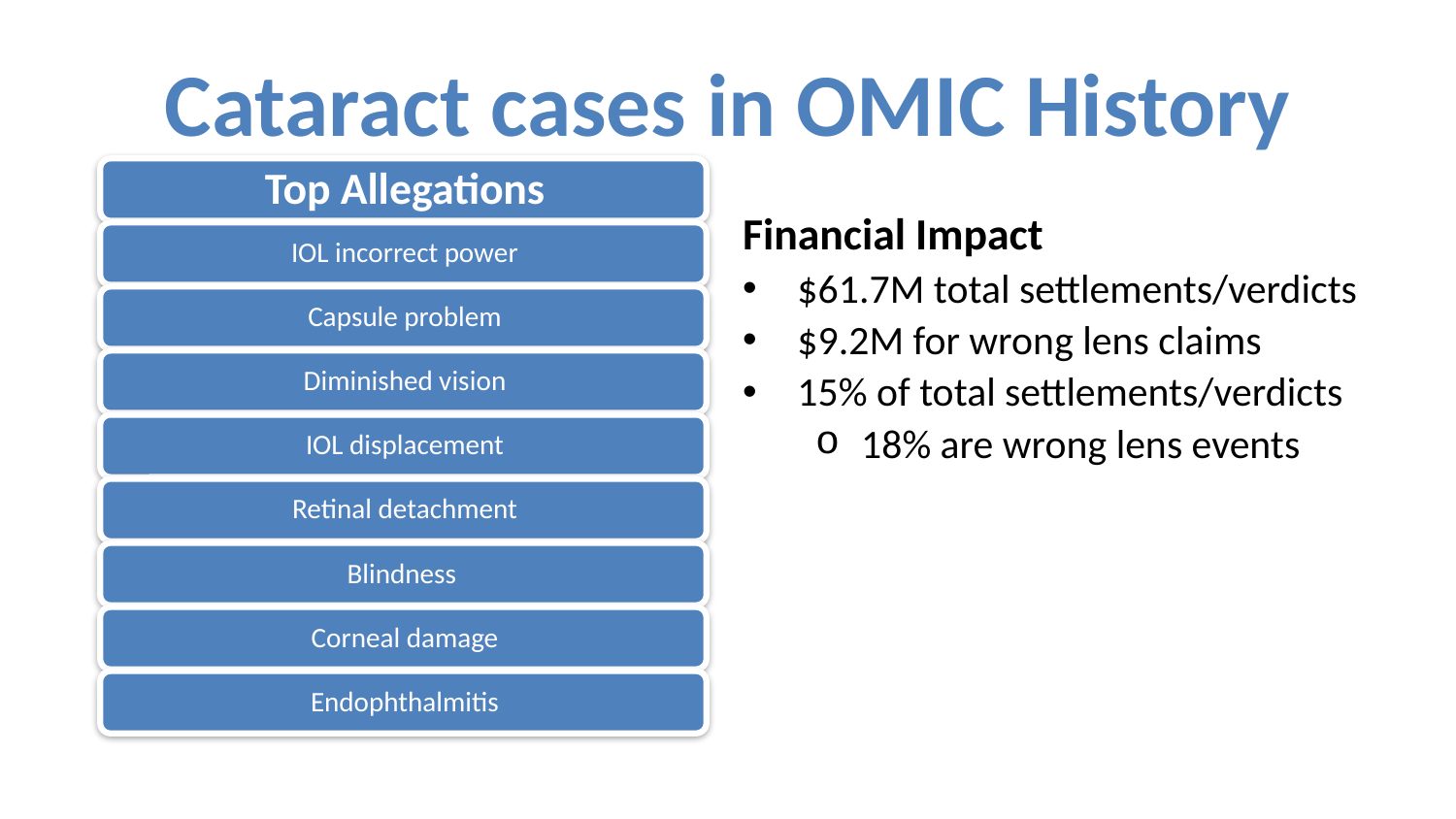

# Cataract cases in OMIC History
Top Allegations
IOL incorrect power
Capsule problem
Diminished vision
IOL displacement
Retinal detachment
Blindness
Corneal damage
Endophthalmitis
Financial Impact
$61.7M total settlements/verdicts
$9.2M for wrong lens claims
15% of total settlements/verdicts
18% are wrong lens events